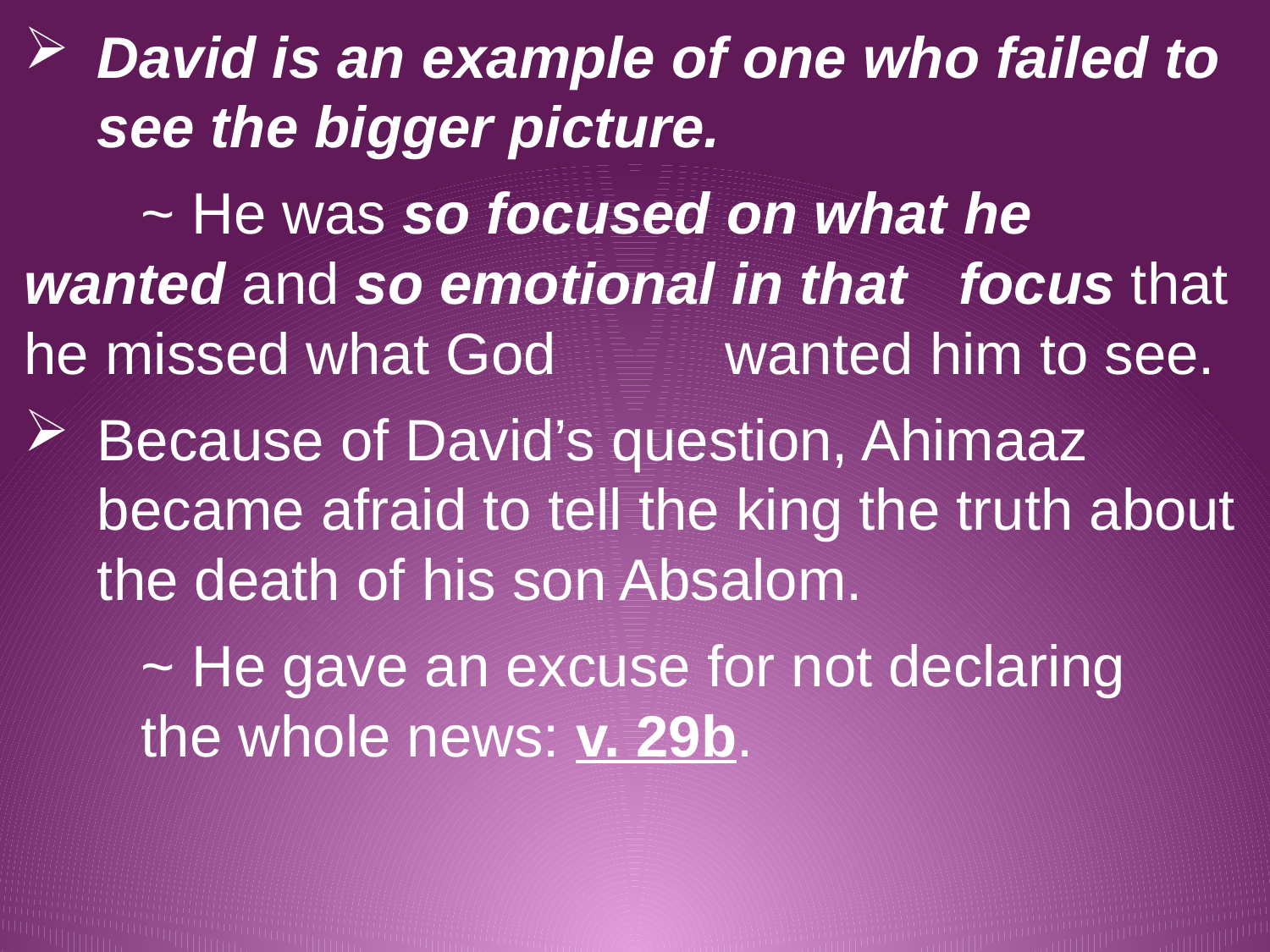

David is an example of one who failed to see the bigger picture.
		~ He was so focused on what he 						wanted and so emotional in that 							focus that he missed what God 							wanted him to see.
Because of David’s question, Ahimaaz became afraid to tell the king the truth about the death of his son Absalom.
		~ He gave an excuse for not declaring 					the whole news: v. 29b.